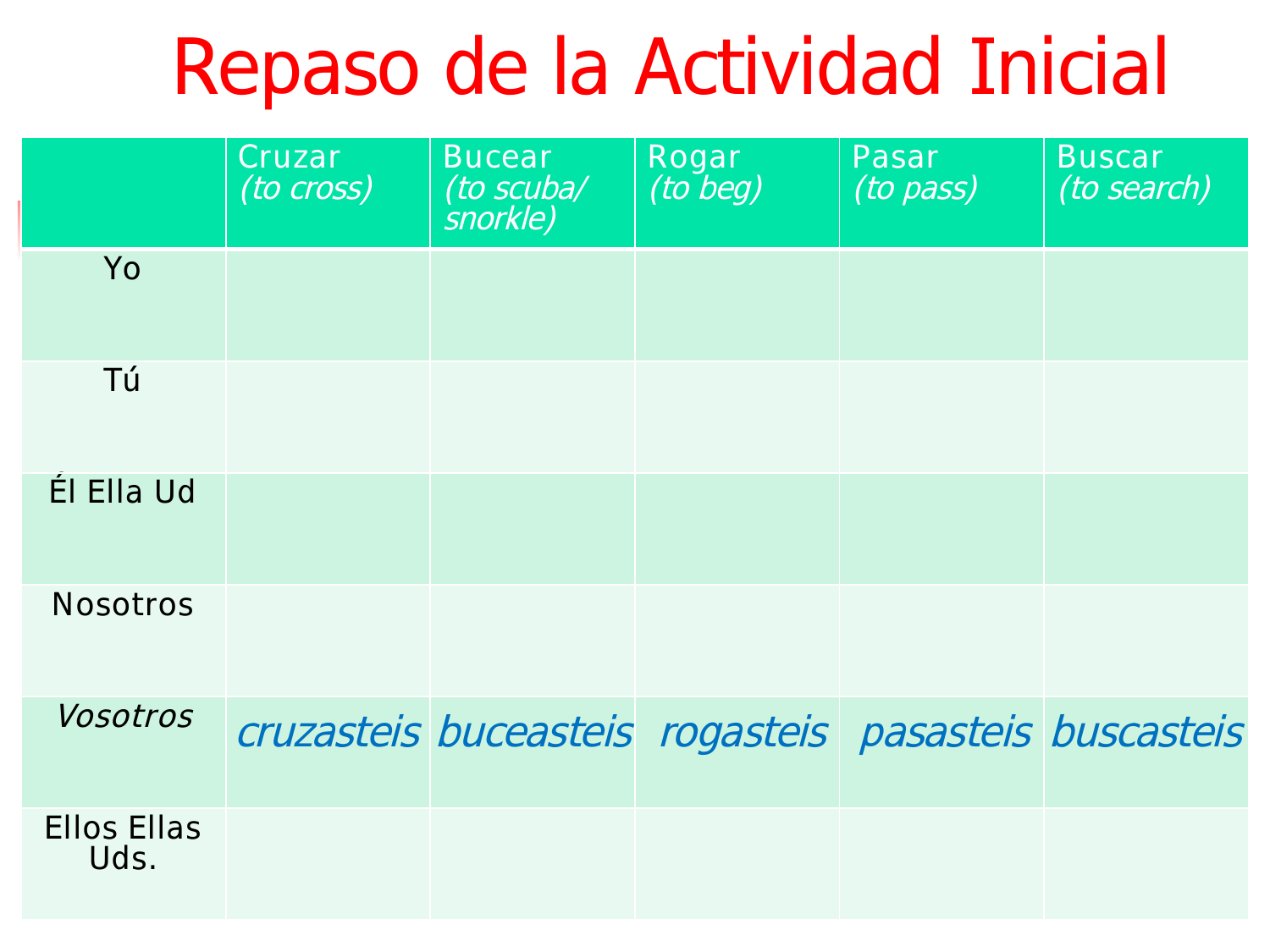

# Repaso de la Actividad Inicial
|  | Cruzar (to cross) | Bucear (to scuba/ snorkle) | Rogar (to beg) | Pasar (to pass) | Buscar (to search) |
| --- | --- | --- | --- | --- | --- |
| Yo |  |  |  |  |  |
| Tú |  |  |  |  |  |
| Él Ella Ud |  |  |  |  |  |
| Nosotros |  |  |  |  |  |
| Vosotros |  |  |  |  |  |
| Ellos Ellas Uds. |  |  |  |  |  |
cruzasteis
buceasteis
rogasteis
pasasteis
buscasteis